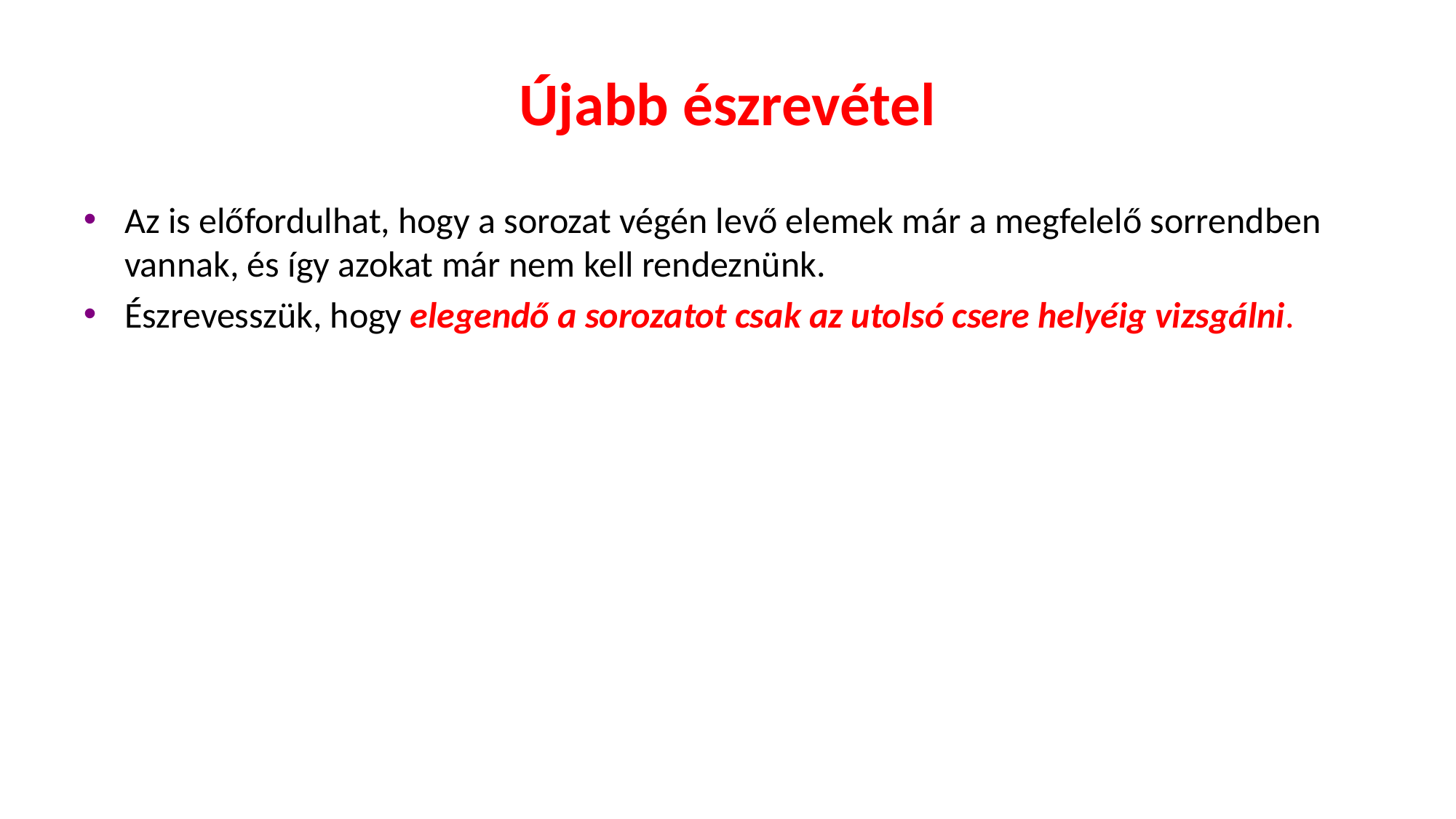

# Újabb észrevétel
Az is előfordulhat, hogy a sorozat végén levő elemek már a megfelelő sorrendben vannak, és így azokat már nem kell rendeznünk.
Észrevesszük, hogy elegendő a sorozatot csak az utolsó csere helyéig vizsgálni.